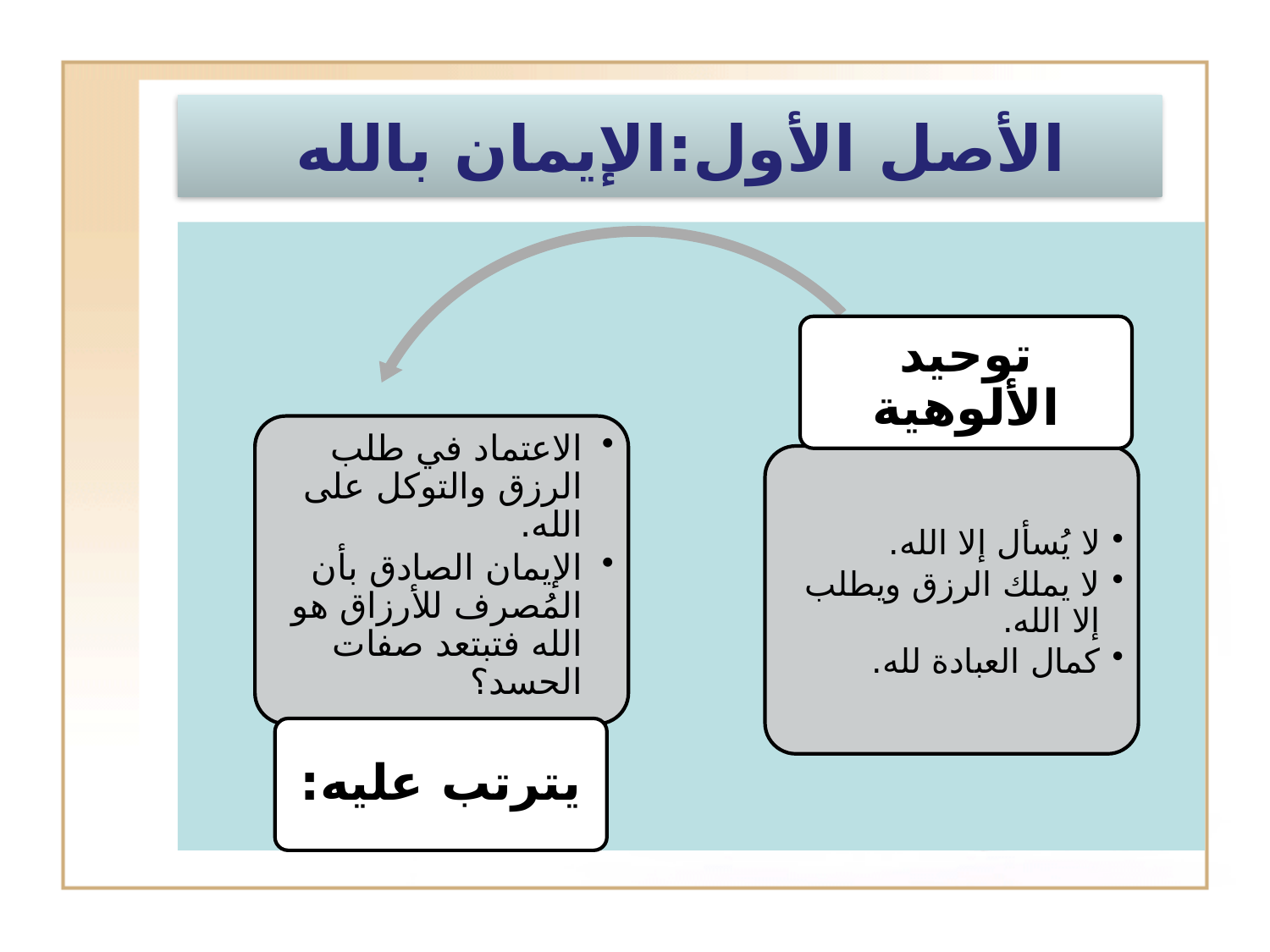

# الأصل الأول:الإيمان بالله
الاعتماد في طلب الرزق والتوكل على الله.
الإيمان الصادق بأن المُصرف للأرزاق هو الله فتبتعد صفات الحسد؟
يترتب عليه:
لا يُسأل إلا الله.
لا يملك الرزق ويطلب إلا الله.
كمال العبادة لله.
توحيد الألوهية